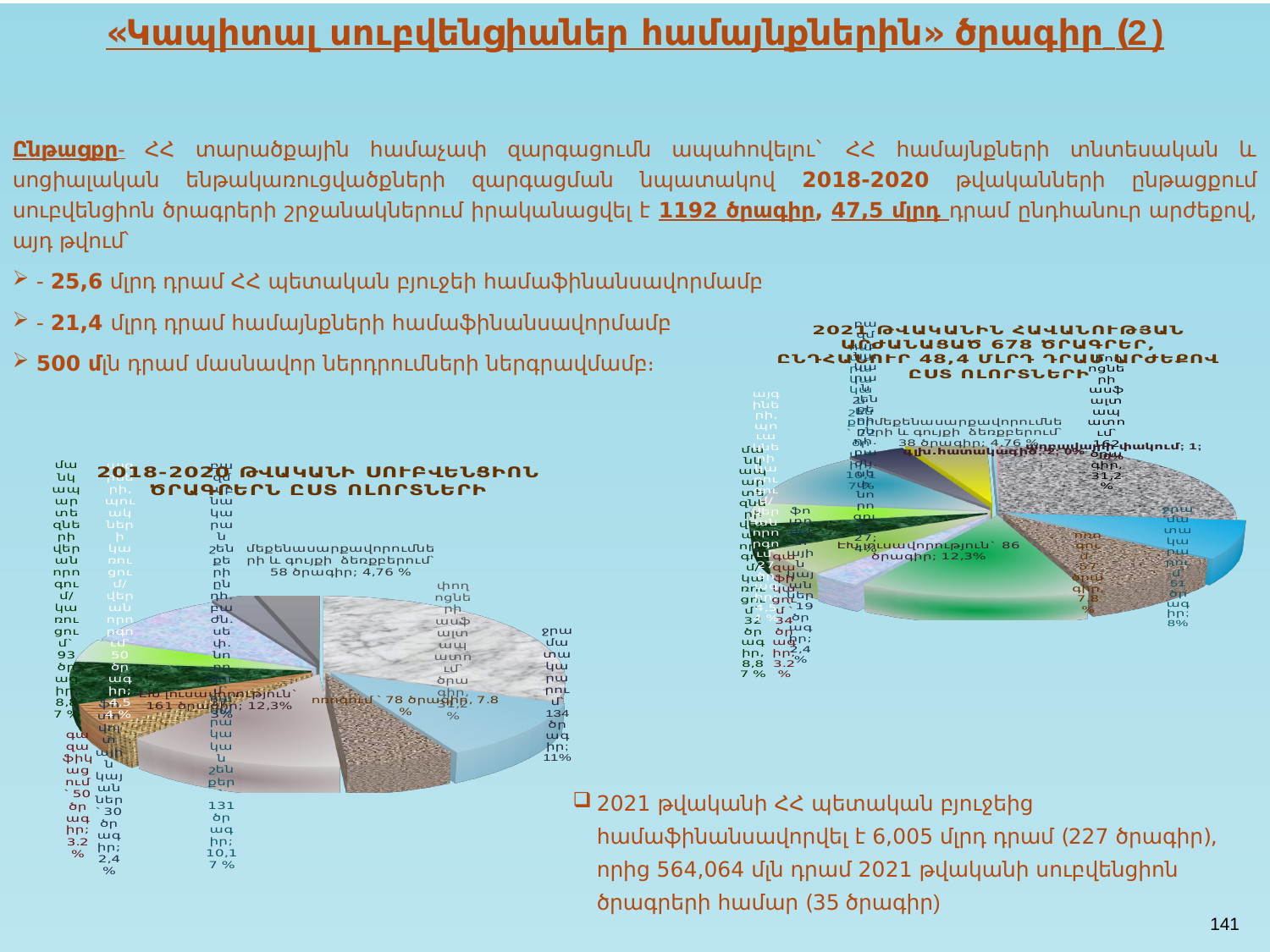

«Կապիտալ սուբվենցիաներ համայնքներին» ծրագիր (2)

Ընթացքը- ՀՀ տարածքային համաչափ զարգացումն ապահովելու` ՀՀ համայնքների տնտեսական և սոցիալական ենթակառուցվածքների զարգացման նպատակով 2018-2020 թվականների ընթացքում սուբվենցիոն ծրագրերի շրջանակներում իրականացվել է 1192 ծրագիր, 47,5 մլրդ դրամ ընդհանուր արժեքով, այդ թվում՝
- 25,6 մլրդ դրամ ՀՀ պետական բյուջեի համաֆինանսավորմամբ
- 21,4 մլրդ դրամ համայնքների համաֆինանսավորմամբ
500 մլն դրամ մասնավոր ներդրումների ներգրավմամբ։

[unsupported chart]

[unsupported chart]

2021 թվականի ՀՀ պետական բյուջեից համաֆինանսավորվել է 6,005 մլրդ դրամ (227 ծրագիր), որից 564,064 մլն դրամ 2021 թվականի սուբվենցիոն ծրագրերի համար (35 ծրագիր)
141